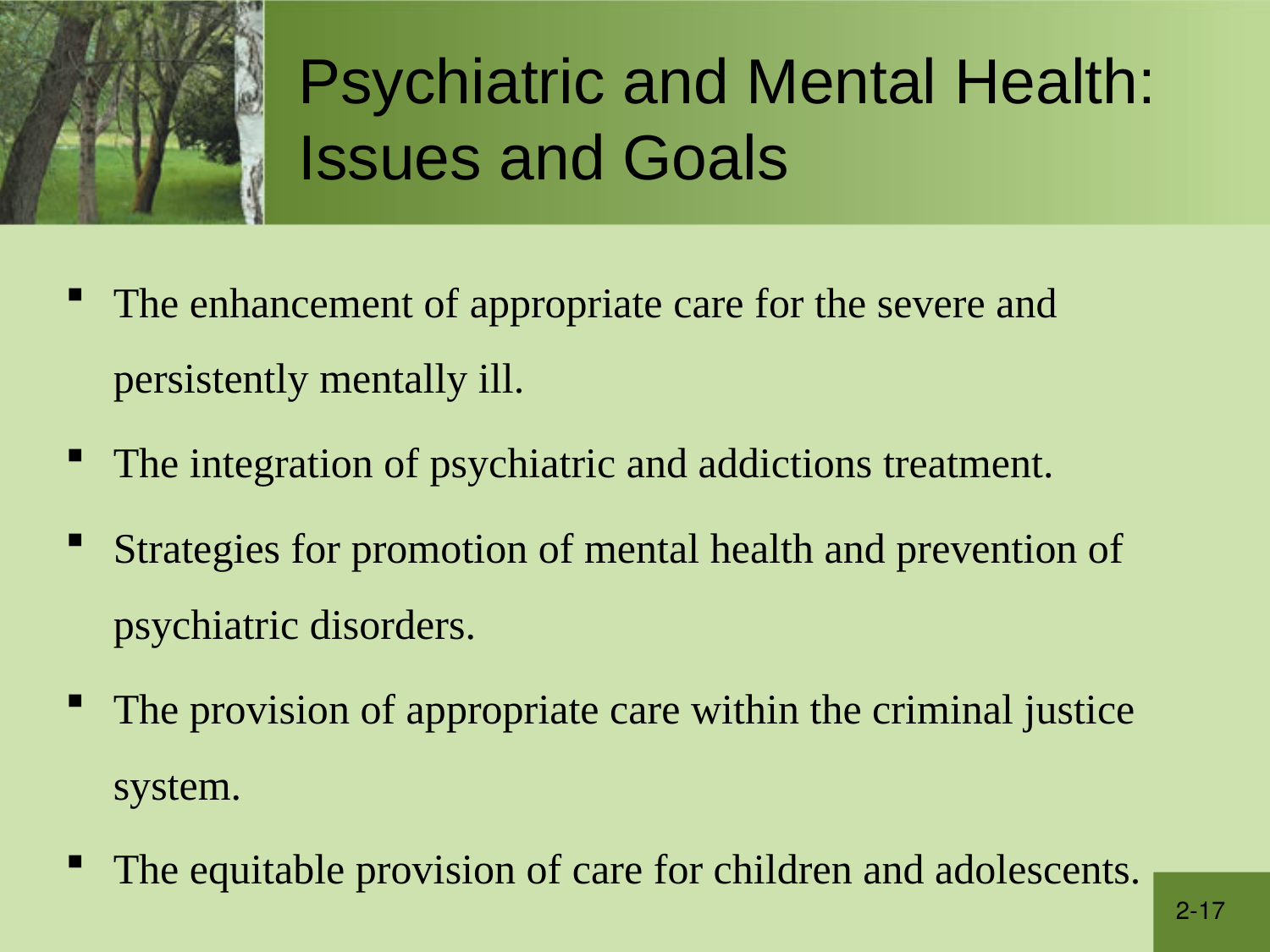

# Psychiatric and Mental Health: Issues and Goals
The enhancement of appropriate care for the severe and persistently mentally ill.
The integration of psychiatric and addictions treatment.
Strategies for promotion of mental health and prevention of psychiatric disorders.
The provision of appropriate care within the criminal justice system.
The equitable provision of care for children and adolescents.

2-17